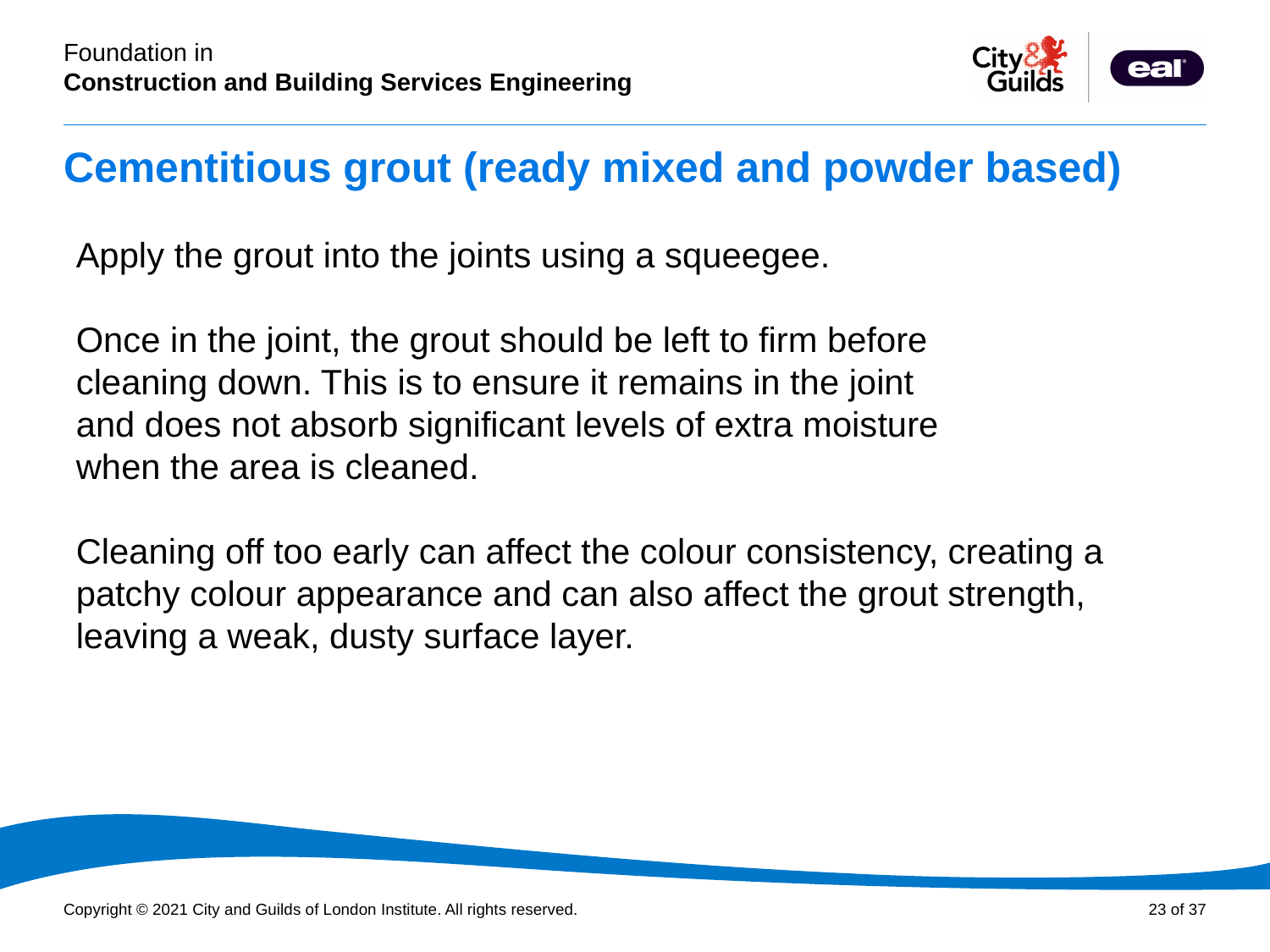

# Cementitious grout (ready mixed and powder based)
Apply the grout into the joints using a squeegee.

Once in the joint, the grout should be left to firm before
cleaning down. This is to ensure it remains in the joint
and does not absorb significant levels of extra moisture
when the area is cleaned.

Cleaning off too early can affect the colour consistency, creating a patchy colour appearance and can also affect the grout strength,
leaving a weak, dusty surface layer.